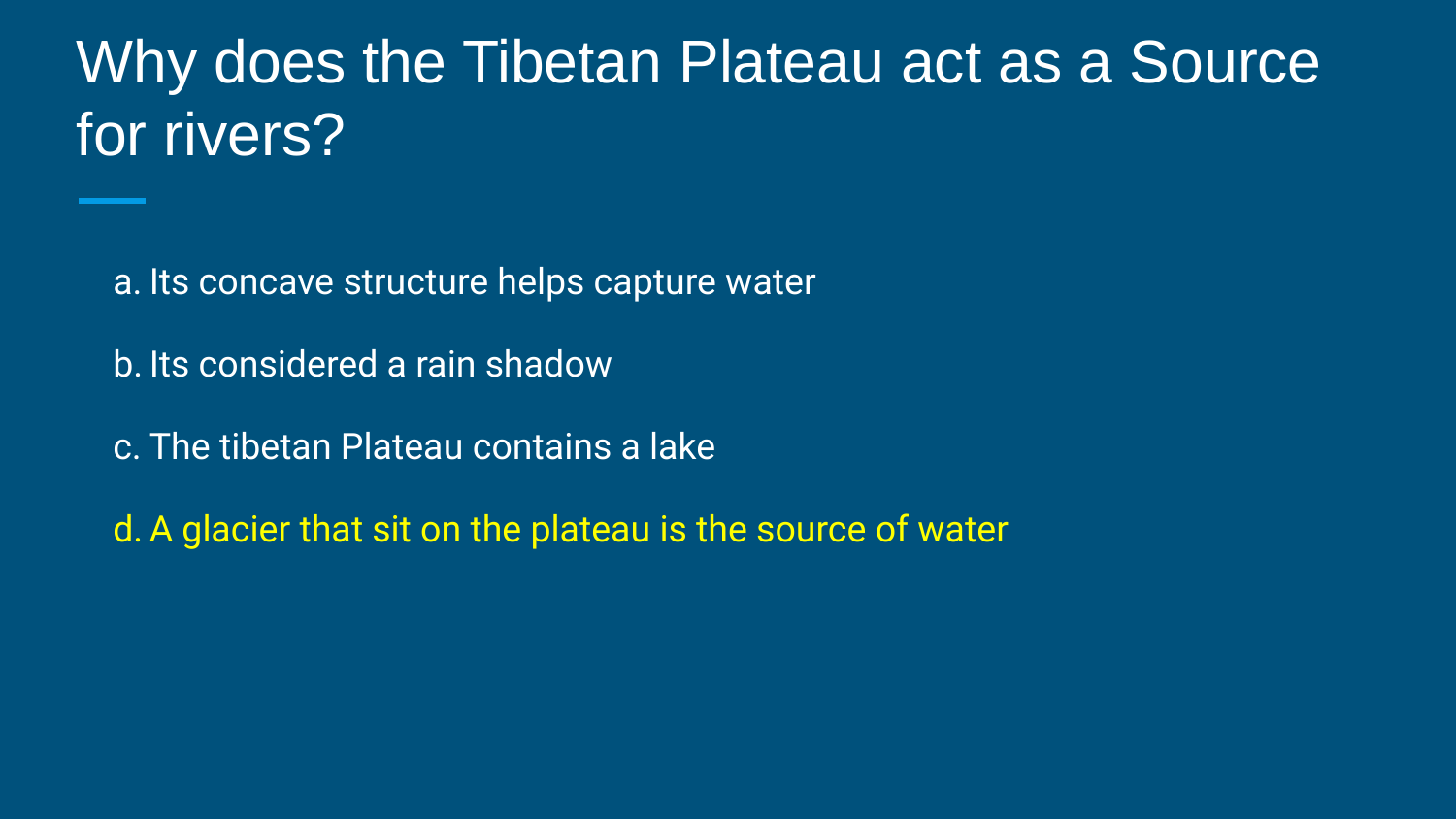

# Why does the Tibetan Plateau act as a Source for rivers?
Its concave structure helps capture water
Its considered a rain shadow
The tibetan Plateau contains a lake
A glacier that sit on the plateau is the source of water